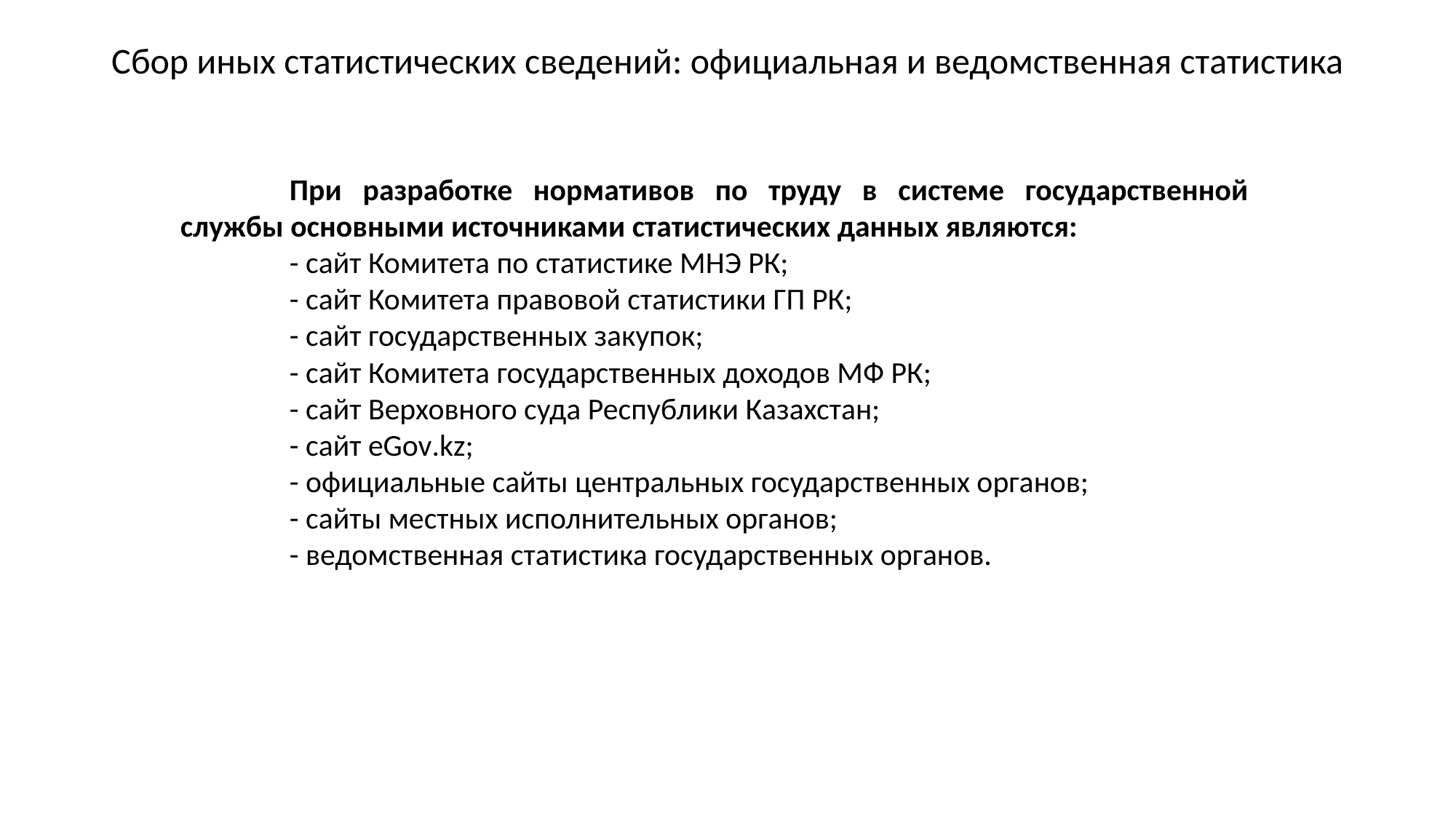

Cбор иных статистических сведений: официальная и ведомственная статистика
	При разработке нормативов по труду в системе государственной службы основными источниками статистических данных являются:
	- сайт Комитета по статистике МНЭ РК;
	- сайт Комитета правовой статистики ГП РК;
	- сайт государственных закупок;
	- сайт Комитета государственных доходов МФ РК;
	- сайт Верховного суда Республики Казахстан;
	- сайт eGov.kz;
	- официальные сайты центральных государственных органов;
	- сайты местных исполнительных органов;
	- ведомственная статистика государственных органов.